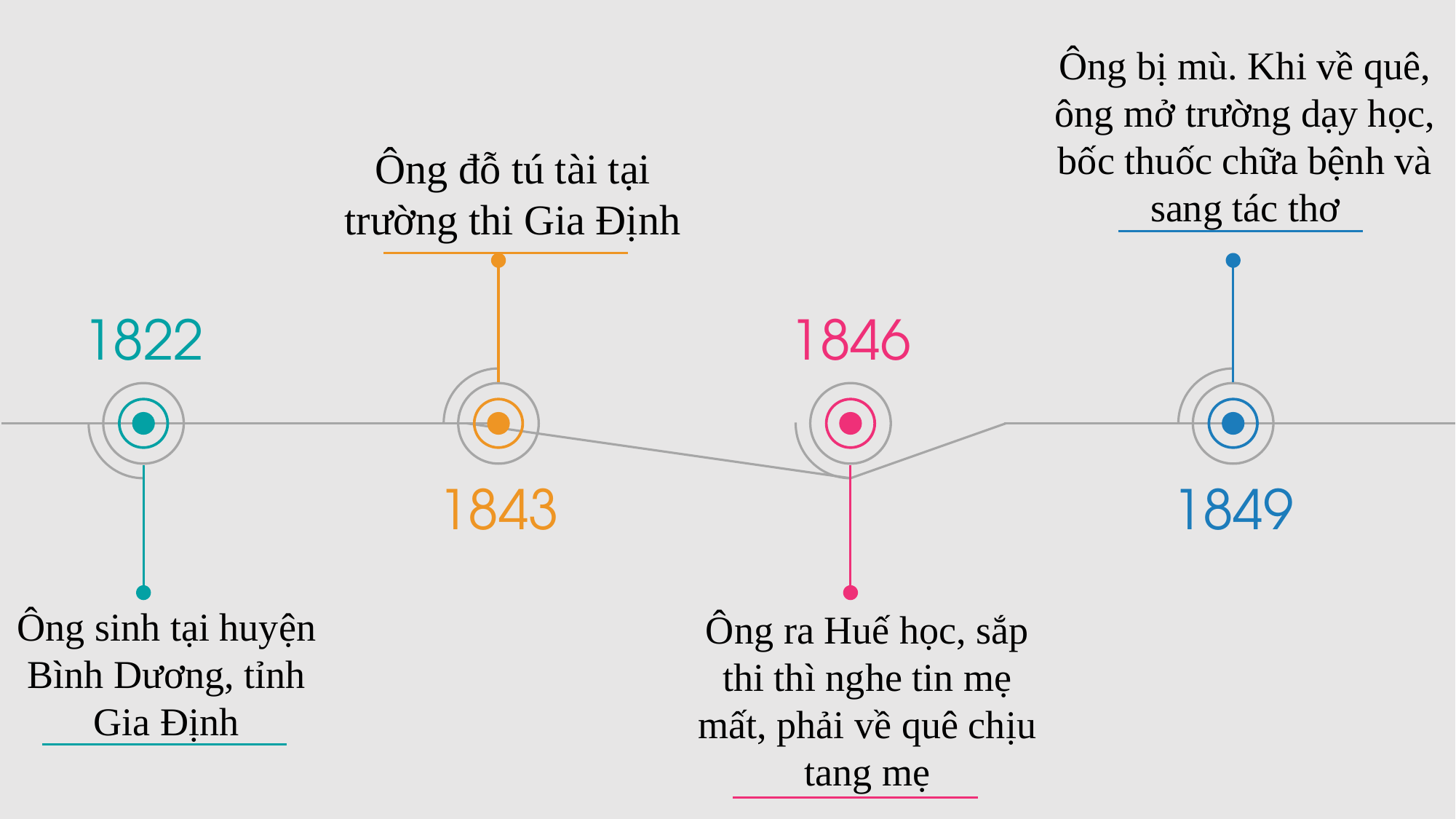

Ông bị mù. Khi về quê, ông mở trường dạy học, bốc thuốc chữa bệnh và sang tác thơ
Ông đỗ tú tài tại trường thi Gia Định

1822
1846

1843
1849

Ông sinh tại huyện Bình Dương, tỉnh Gia Định
Ông ra Huế học, sắp thi thì nghe tin mẹ mất, phải về quê chịu tang mẹ